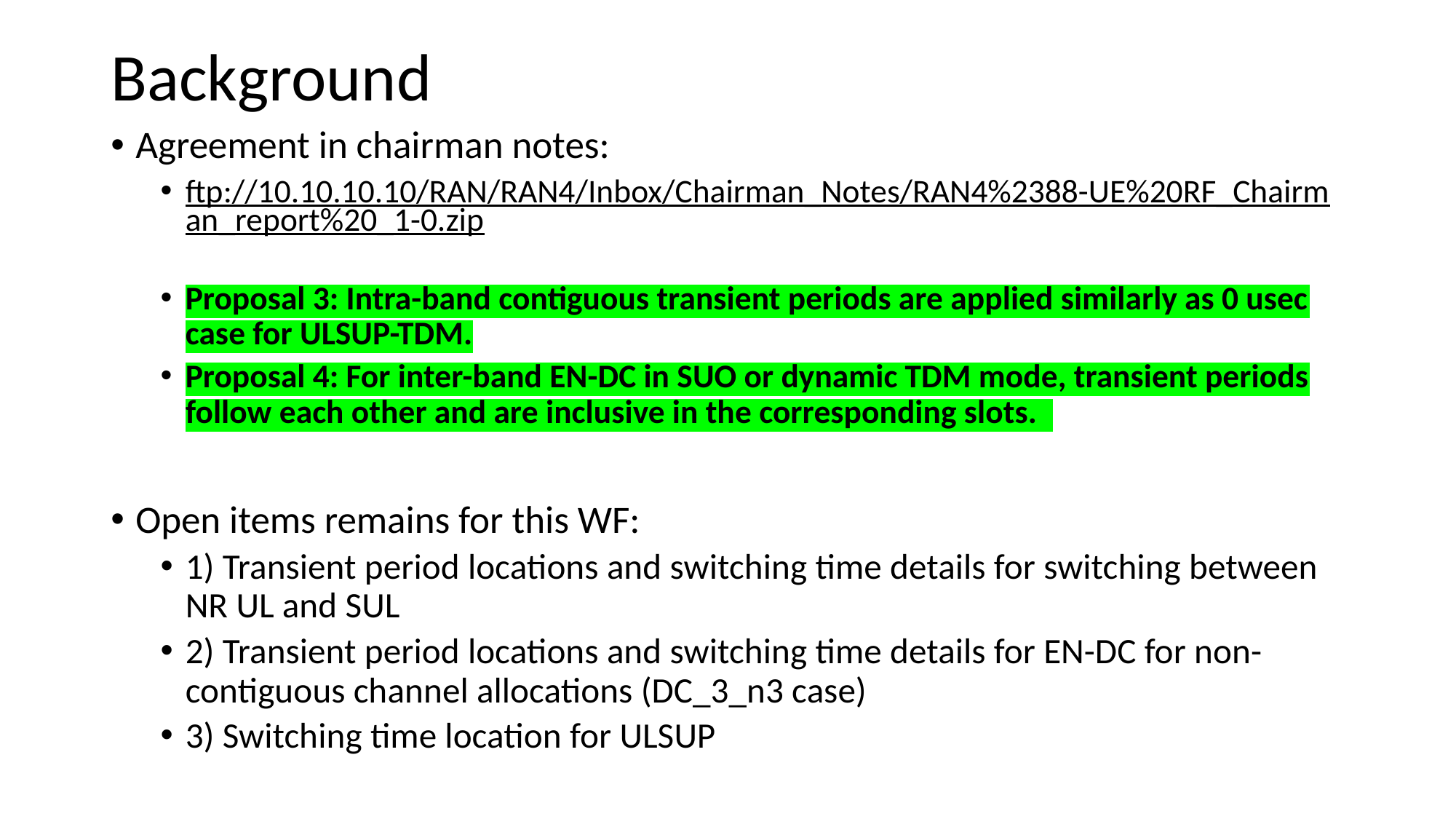

# Background
Agreement in chairman notes:
ftp://10.10.10.10/RAN/RAN4/Inbox/Chairman_Notes/RAN4%2388-UE%20RF_Chairman_report%20_1-0.zip
Proposal 3: Intra-band contiguous transient periods are applied similarly as 0 usec case for ULSUP-TDM.
Proposal 4: For inter-band EN-DC in SUO or dynamic TDM mode, transient periods follow each other and are inclusive in the corresponding slots.

Open items remains for this WF:
1) Transient period locations and switching time details for switching between NR UL and SUL
2) Transient period locations and switching time details for EN-DC for non-contiguous channel allocations (DC_3_n3 case)
3) Switching time location for ULSUP